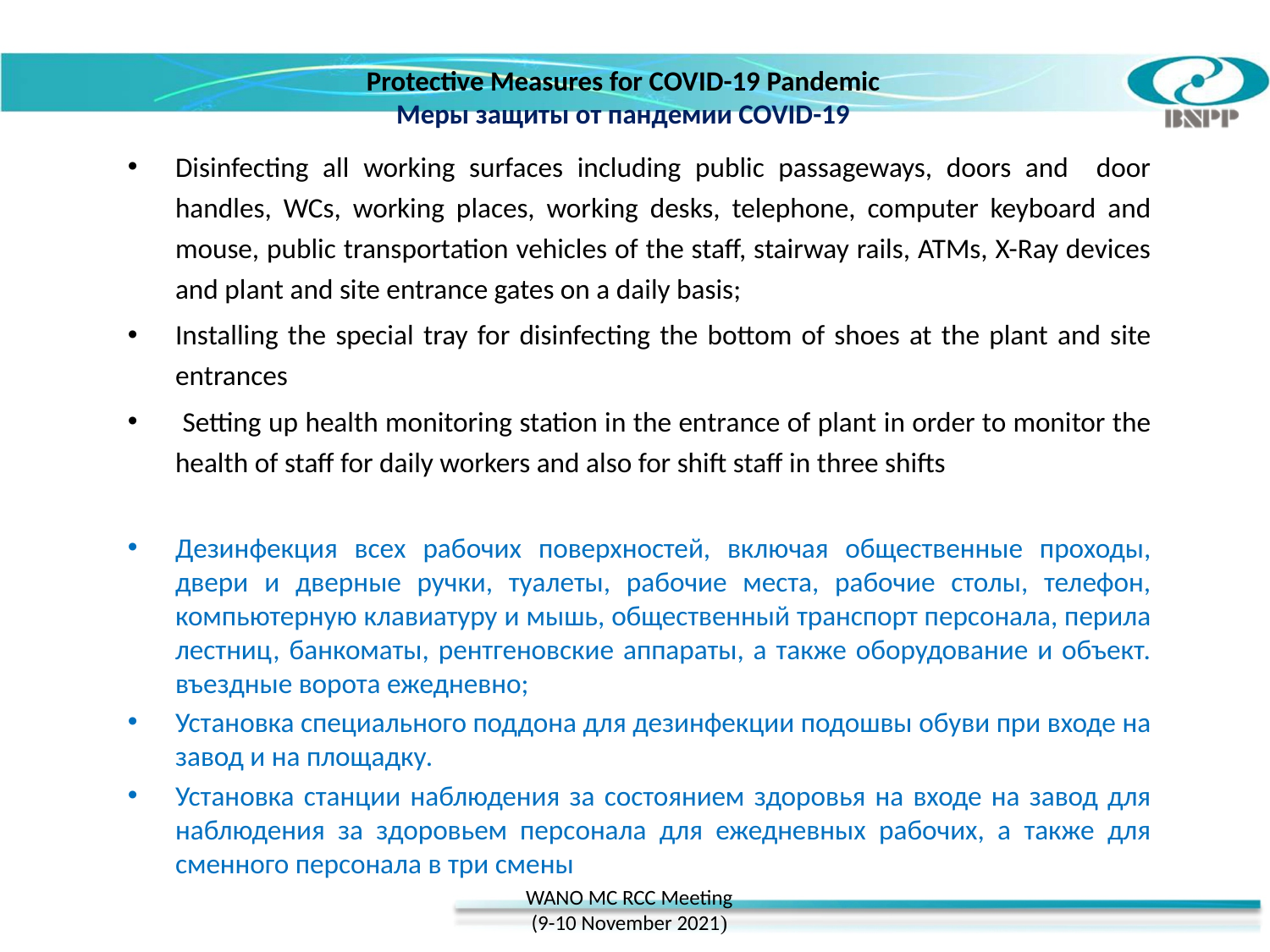

# Protective Measures for COVID-19 Pandemic Меры защиты от пандемии COVID-19
Disinfecting all working surfaces including public passageways, doors and  door handles, WCs, working places, working desks, telephone, computer keyboard and mouse, public transportation vehicles of the staff, stairway rails, ATMs, X-Ray devices and plant and site entrance gates on a daily basis;
Installing the special tray for disinfecting the bottom of shoes at the plant and site entrances
 Setting up health monitoring station in the entrance of plant in order to monitor the health of staff for daily workers and also for shift staff in three shifts

Дезинфекция всех рабочих поверхностей, включая общественные проходы, двери и дверные ручки, туалеты, рабочие места, рабочие столы, телефон, компьютерную клавиатуру и мышь, общественный транспорт персонала, перила лестниц, банкоматы, рентгеновские аппараты, а также оборудование и объект. въездные ворота ежедневно;
Установка специального поддона для дезинфекции подошвы обуви при входе на завод и на площадку.
Установка станции наблюдения за состоянием здоровья на входе на завод для наблюдения за здоровьем персонала для ежедневных рабочих, а также для сменного персонала в три смены
WANO MC RCC Meeting
(9-10 November 2021)